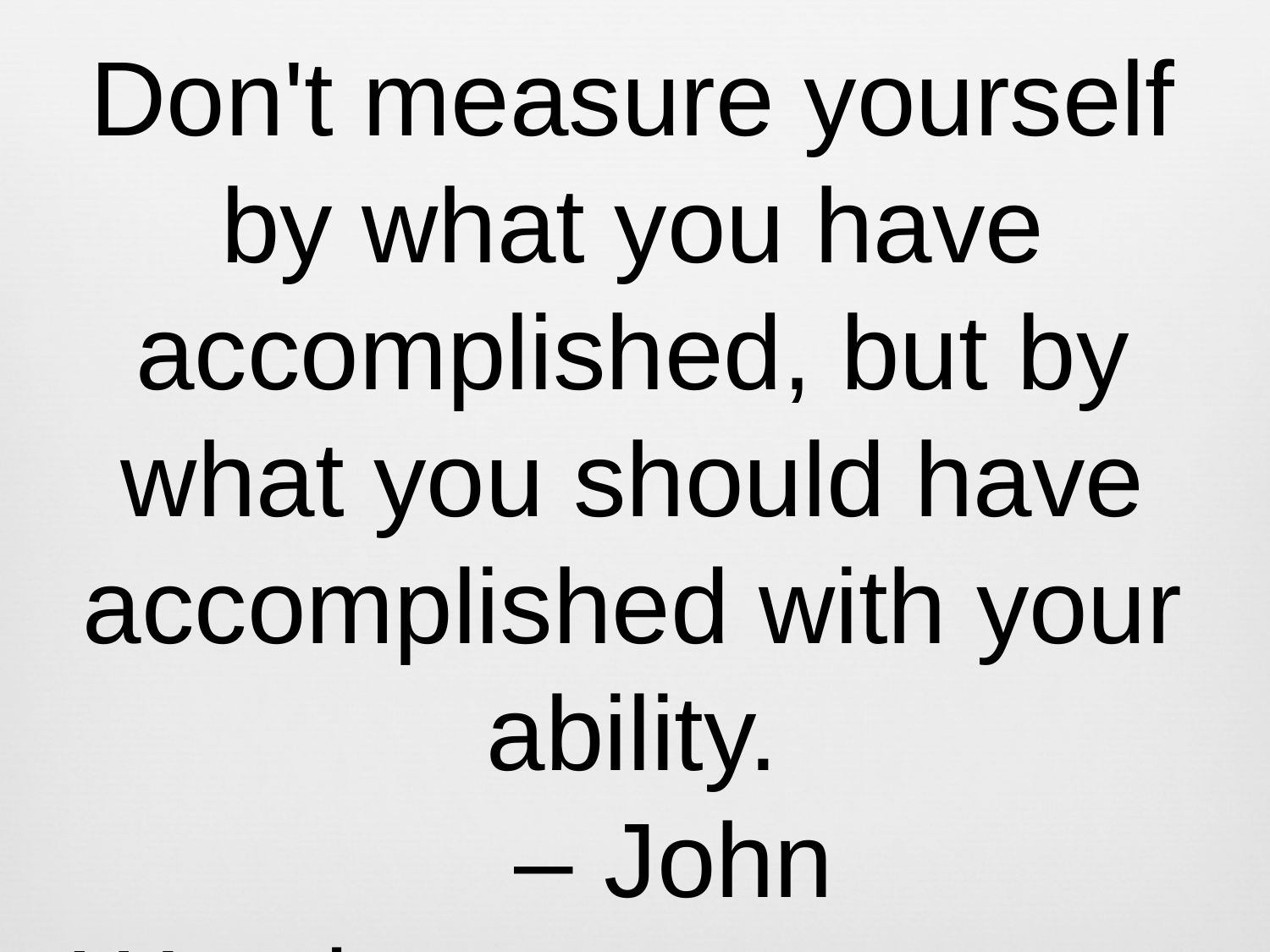

Don't measure yourself by what you have accomplished, but by what you should have accomplished with your ability.
               – John Wooden